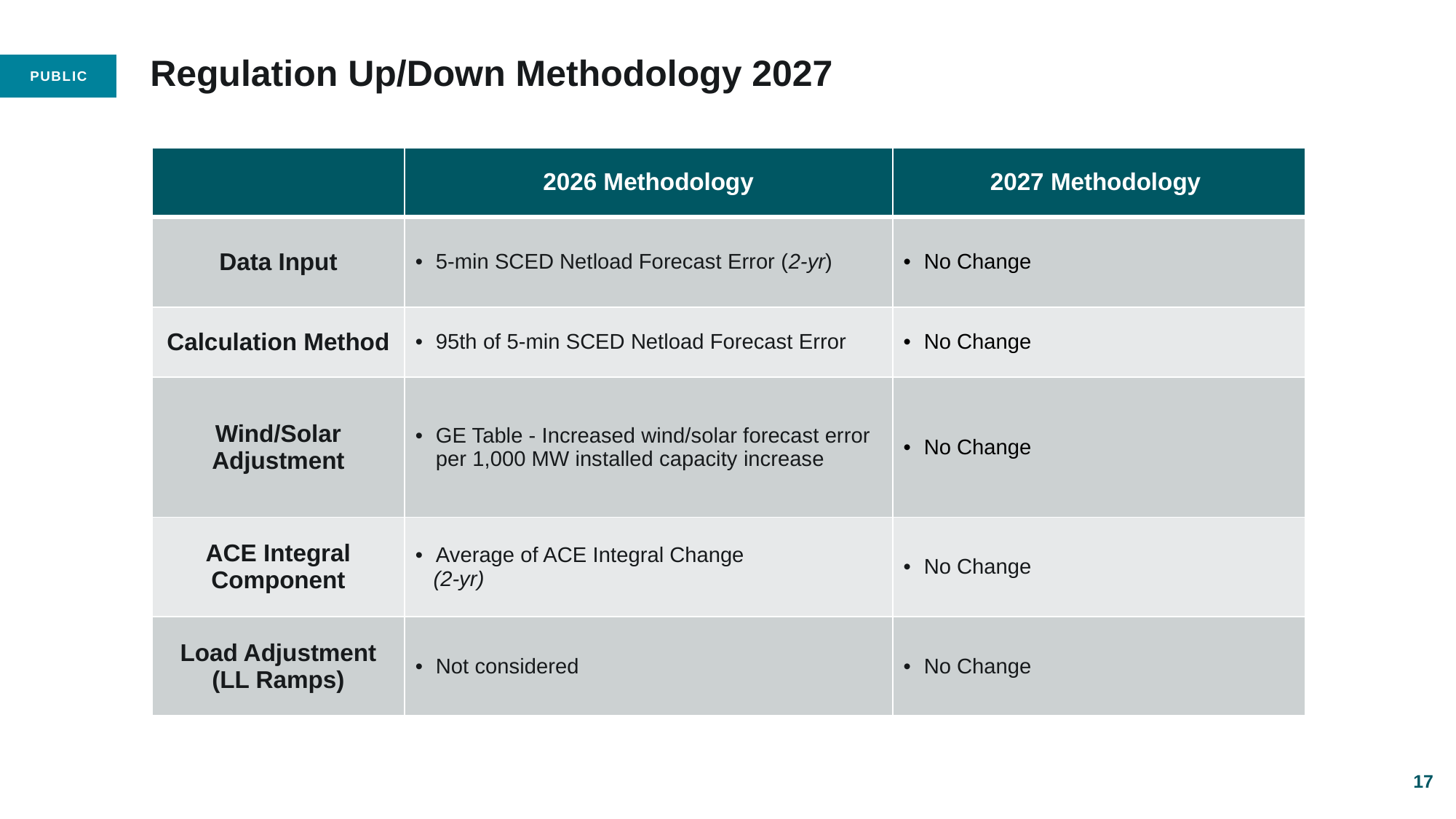

# Regulation Up/Down Methodology 2027
|  | 2026 Methodology | 2027 Methodology |
| --- | --- | --- |
| Data Input | 5-min SCED Netload Forecast Error (2-yr) | No Change |
| Calculation Method | 95th of 5-min SCED Netload Forecast Error | No Change |
| Wind/Solar Adjustment | GE Table - Increased wind/solar forecast error per 1,000 MW installed capacity increase | No Change |
| ACE Integral Component | Average of ACE Integral Change (2-yr) | No Change |
| Load Adjustment (LL Ramps) | Not considered | No Change |
17